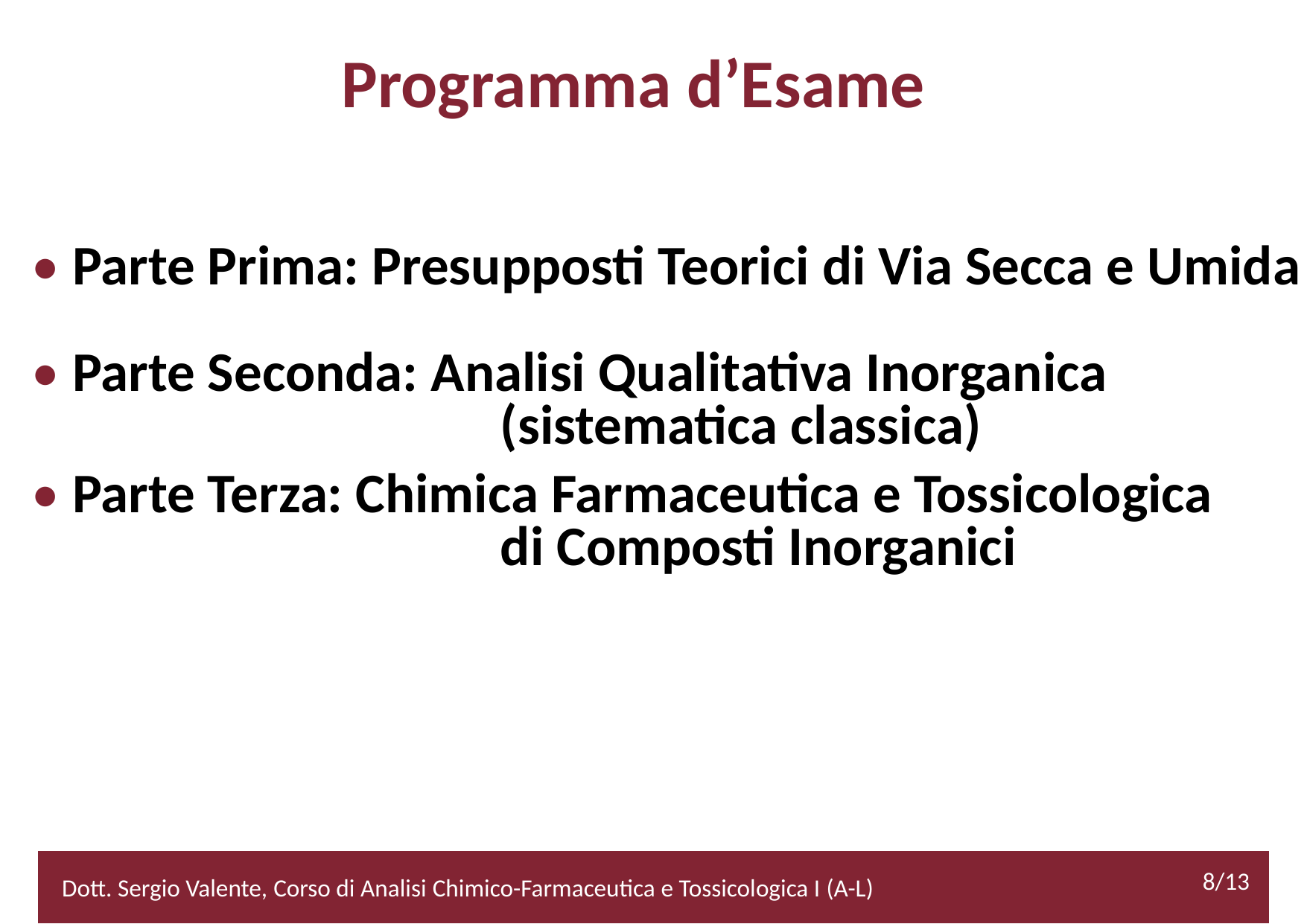

Programma d’Esame
• Parte Prima: Presupposti Teorici di Via Secca e Umida

• Parte Seconda: Analisi Qualitativa Inorganica
                                     (sistematica classica)

• Parte Terza: Chimica Farmaceutica e Tossicologica
                                     di Composti Inorganici

8/13
Dott. Sergio Valente, Corso di Analisi Chimico-Farmaceutica e Tossicologica I (A-L)